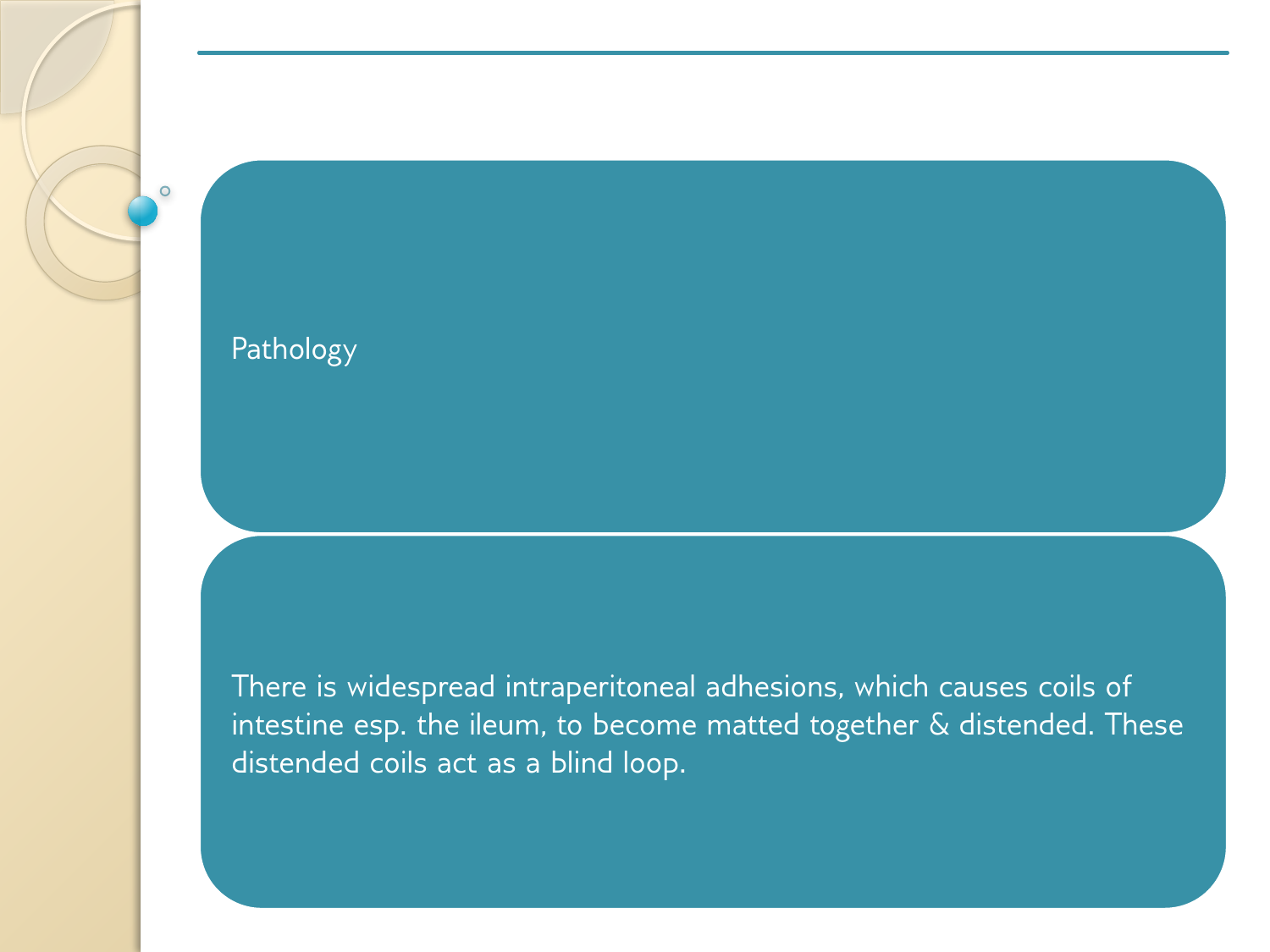

C) Fibrous (plastic) form
Pathology
There is widespread intraperitoneal adhesions, which causes coils of intestine esp. the ileum, to become matted together & distended. These distended coils act as a blind loop.